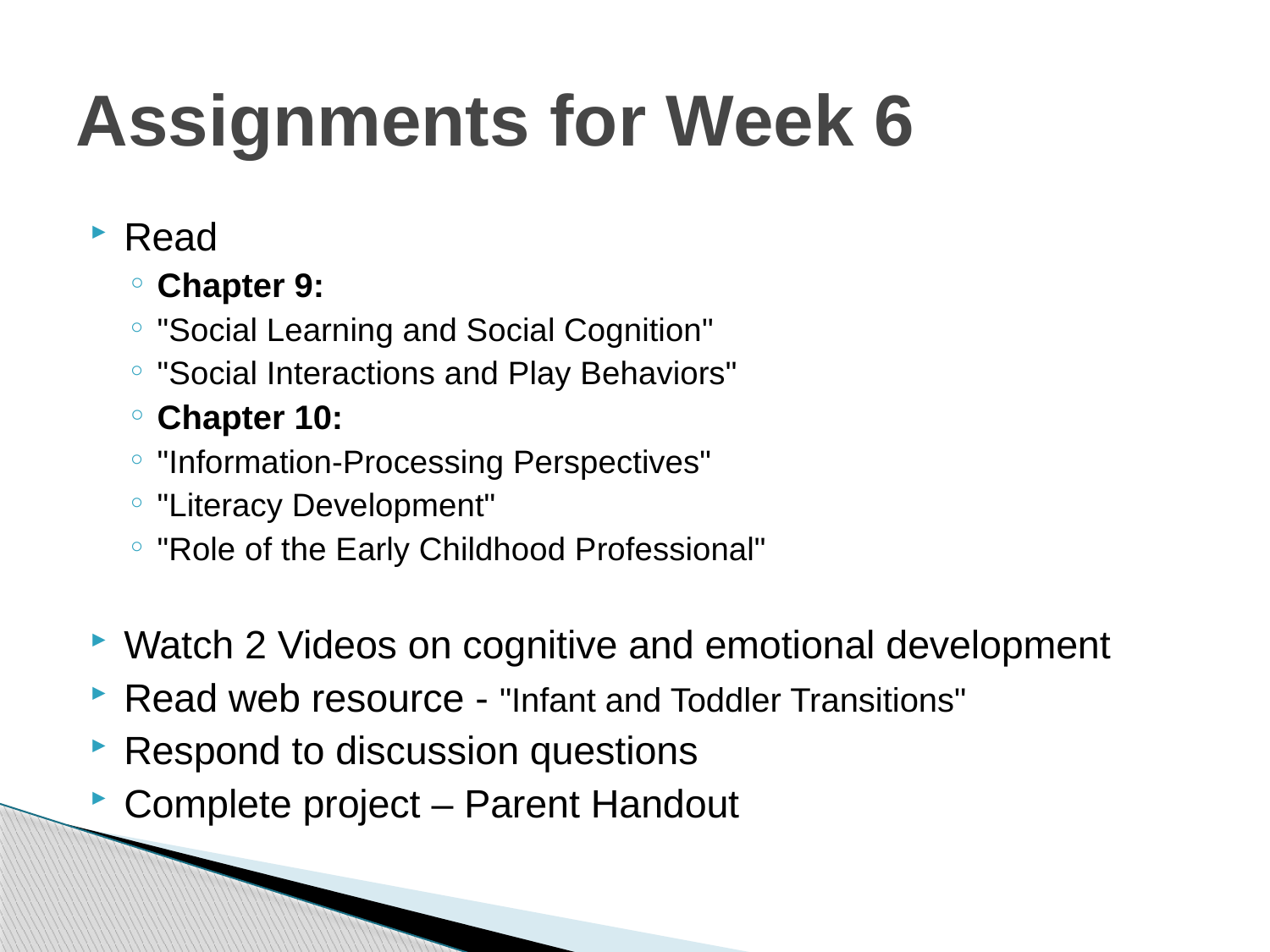

# Assignments for Week 6
Read
Chapter 9:
"Social Learning and Social Cognition"
"Social Interactions and Play Behaviors"
Chapter 10:
"Information-Processing Perspectives"
"Literacy Development"
"Role of the Early Childhood Professional"

Watch 2 Videos on cognitive and emotional development
Read web resource - "Infant and Toddler Transitions"
Respond to discussion questions
Complete project – Parent Handout